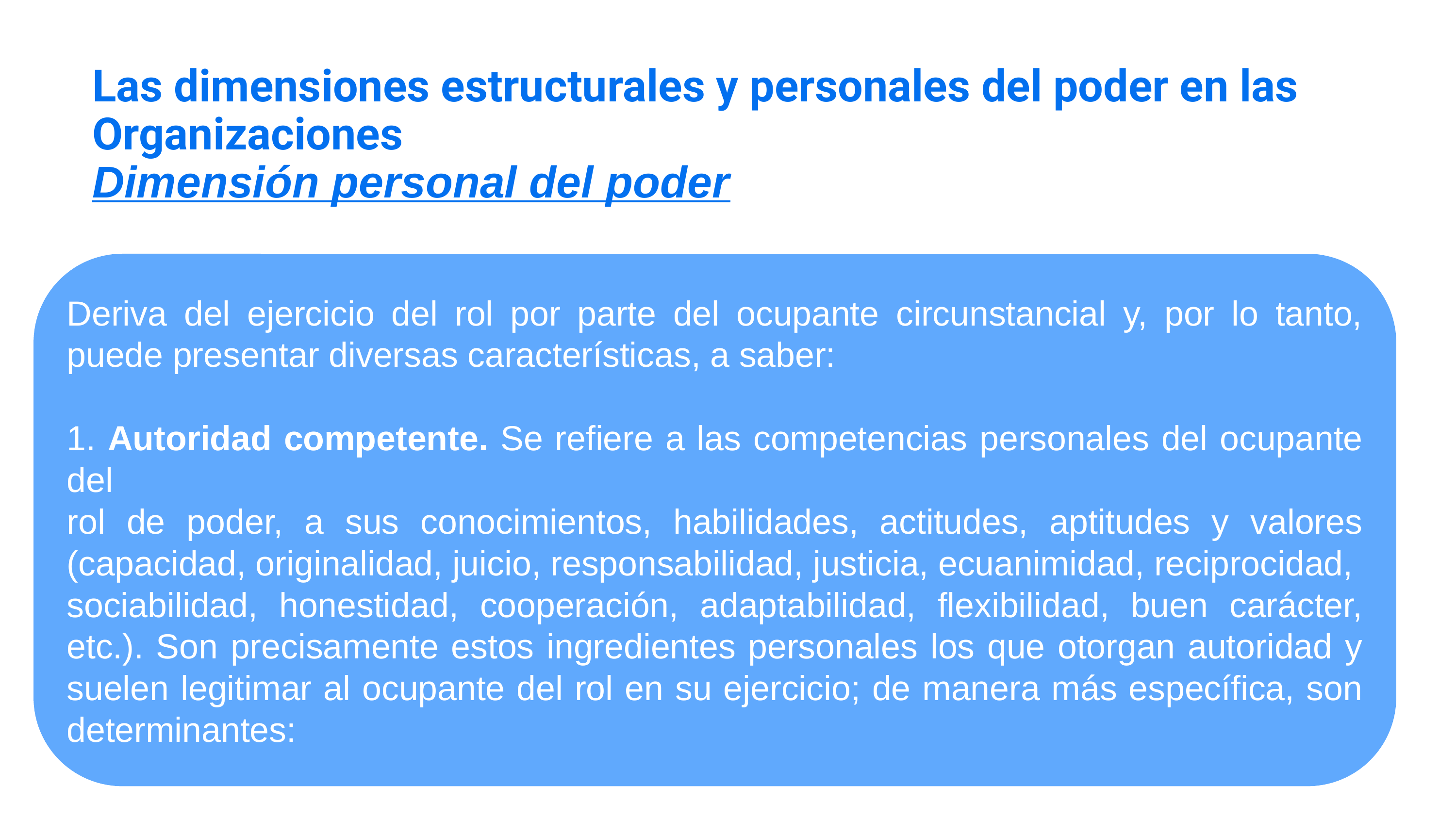

Las dimensiones estructurales y personales del poder en las
Organizaciones
Dimensión personal del poder

Deriva del ejercicio del rol por parte del ocupante circunstancial y, por lo tanto, puede presentar diversas características, a saber:

1. Autoridad competente. Se refiere a las competencias personales del ocupante del
rol de poder, a sus conocimientos, habilidades, actitudes, aptitudes y valores (capacidad, originalidad, juicio, responsabilidad, justicia, ecuanimidad, reciprocidad,
sociabilidad, honestidad, cooperación, adaptabilidad, flexibilidad, buen carácter, etc.). Son precisamente estos ingredientes personales los que otorgan autoridad y suelen legitimar al ocupante del rol en su ejercicio; de manera más específica, son determinantes: